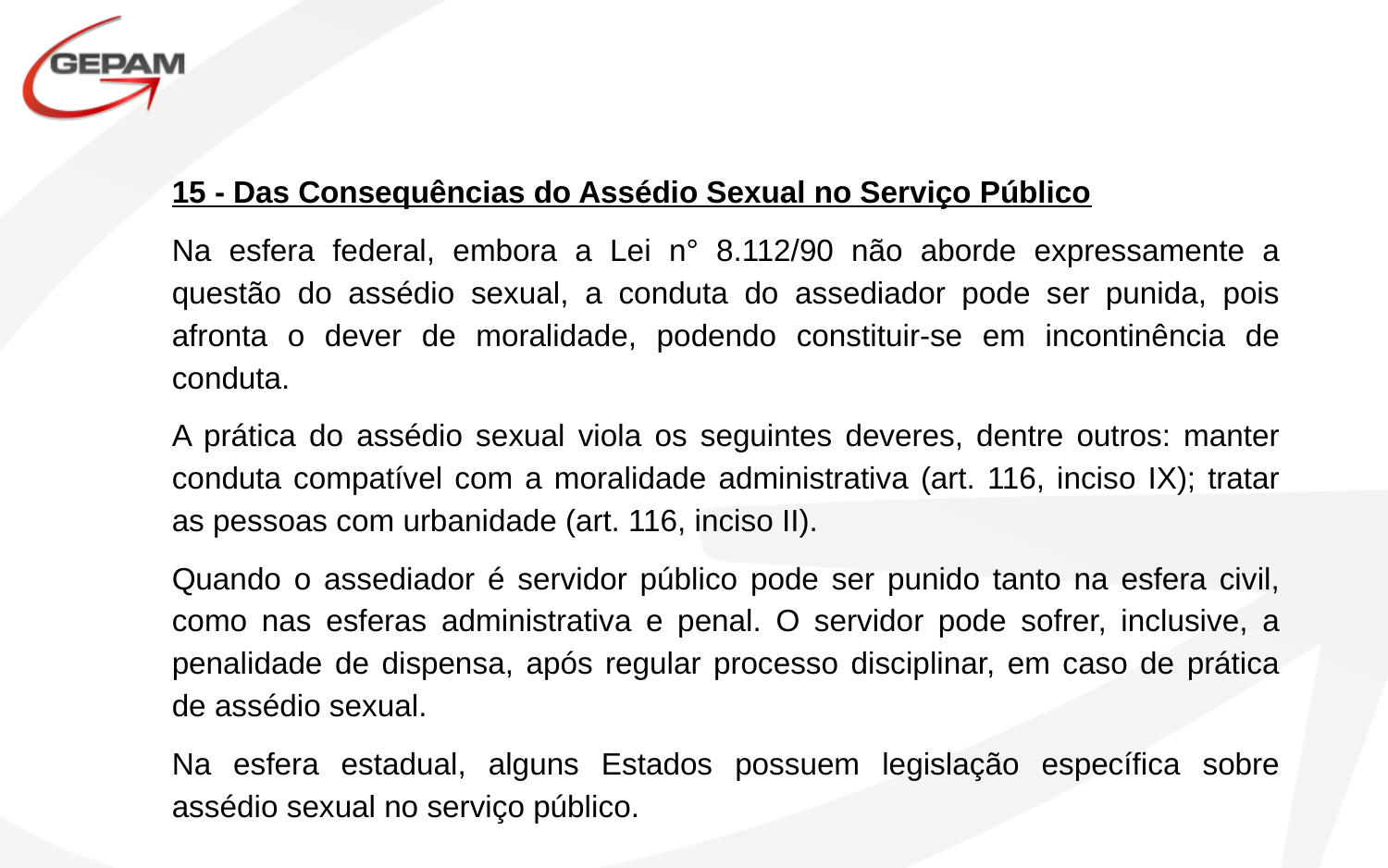

15 - Das Consequências do Assédio Sexual no Serviço Público
Na esfera federal, embora a Lei n° 8.112/90 não aborde expressamente a questão do assédio sexual, a conduta do assediador pode ser punida, pois afronta o dever de moralidade, podendo constituir-se em incontinência de conduta.
A prática do assédio sexual viola os seguintes deveres, dentre outros: manter conduta compatível com a moralidade administrativa (art. 116, inciso IX); tratar as pessoas com urbanidade (art. 116, inciso II).
Quando o assediador é servidor público pode ser punido tanto na esfera civil, como nas esferas administrativa e penal. O servidor pode sofrer, inclusive, a penalidade de dispensa, após regular processo disciplinar, em caso de prática de assédio sexual.
Na esfera estadual, alguns Estados possuem legislação específica sobre assédio sexual no serviço público.